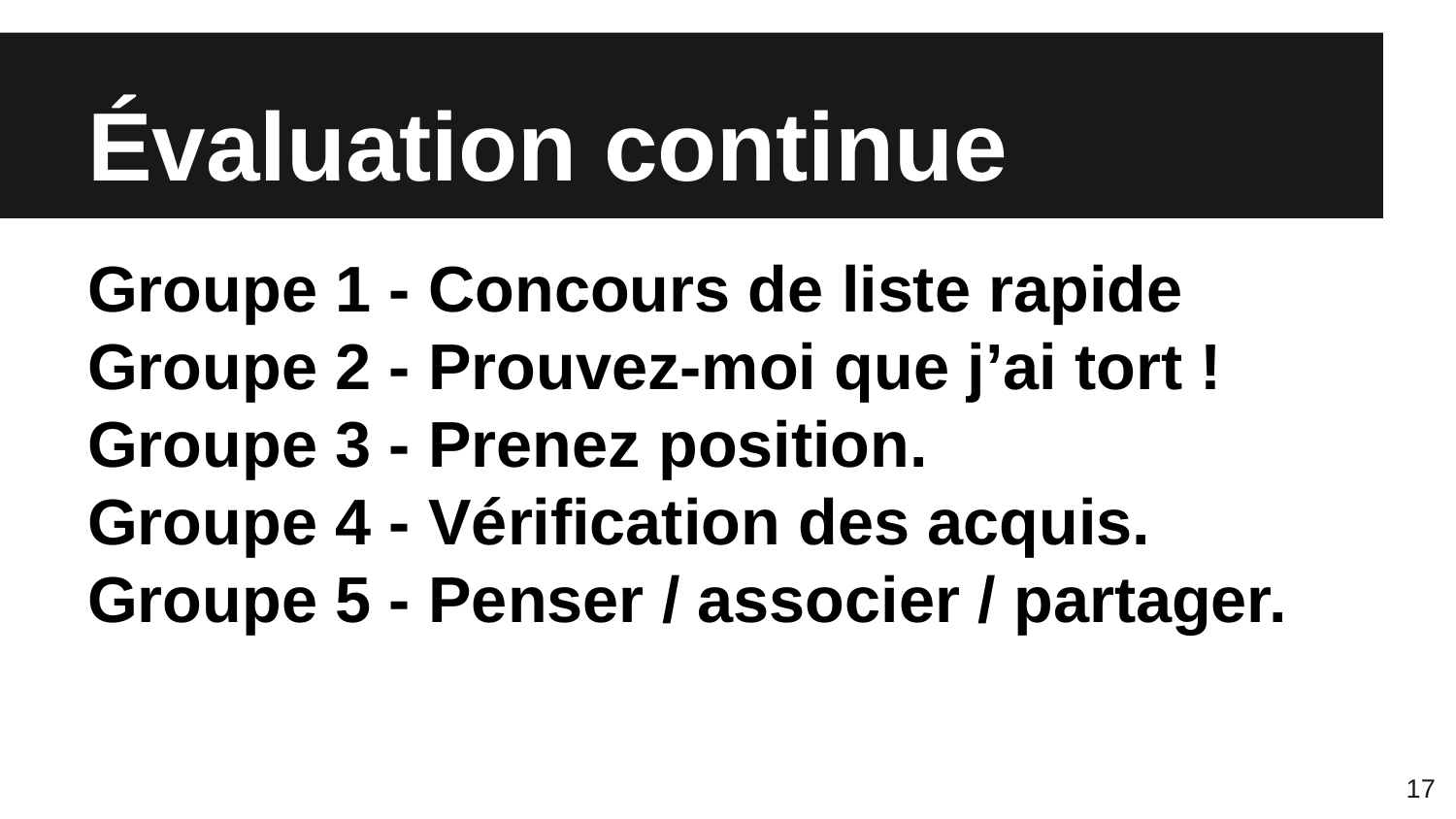

# Évaluation continue
Groupe 1 - Concours de liste rapide
Groupe 2 - Prouvez-moi que j’ai tort !
Groupe 3 - Prenez position.
Groupe 4 - Vérification des acquis.
Groupe 5 - Penser / associer / partager.
17